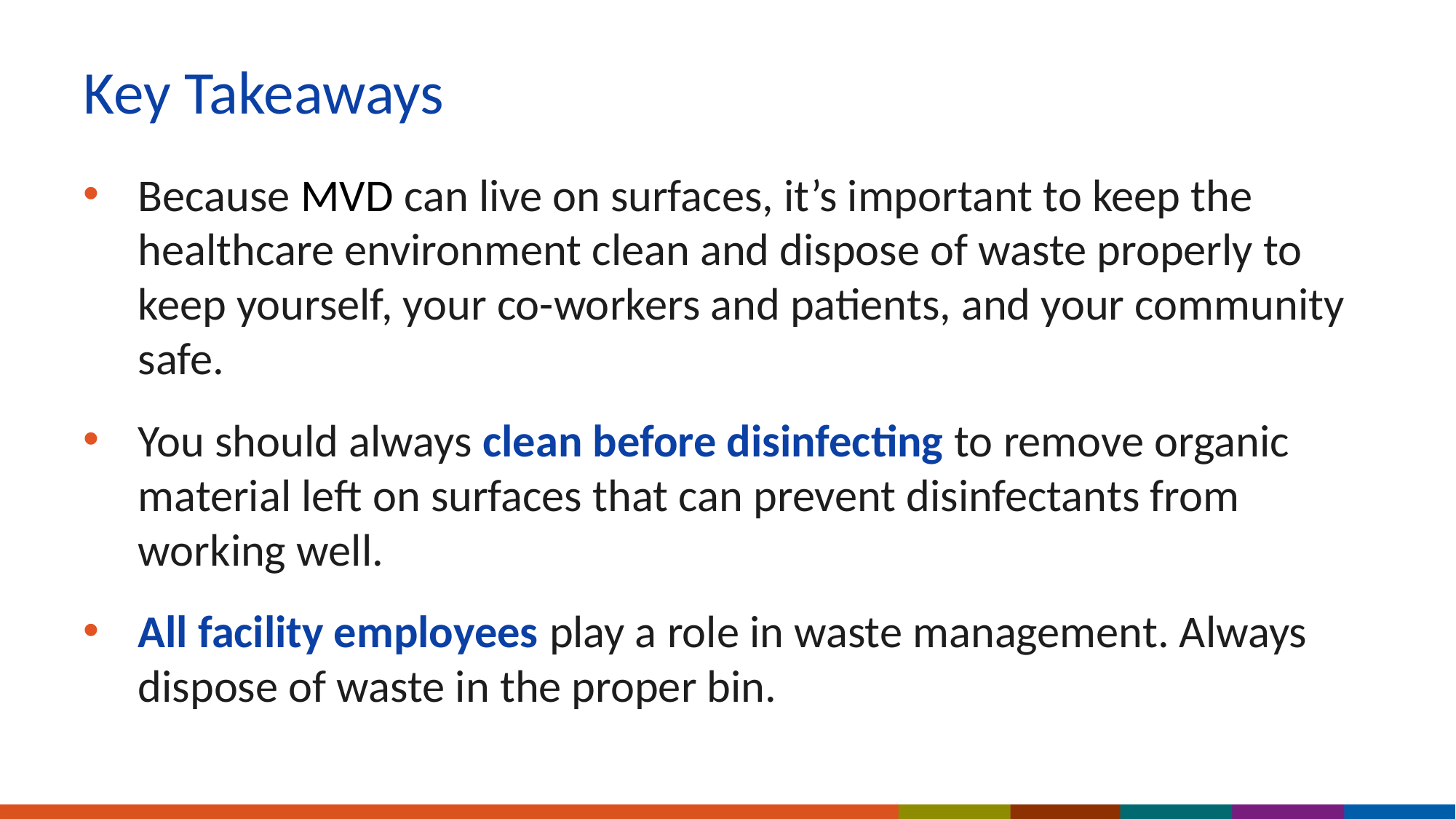

# Key Takeaways
Because MVD can live on surfaces, it’s important to keep the healthcare environment clean and dispose of waste properly to keep yourself, your co-workers and patients, and your community safe.
You should always clean before disinfecting to remove organic material left on surfaces that can prevent disinfectants from working well.
All facility employees play a role in waste management. Always dispose of waste in the proper bin.